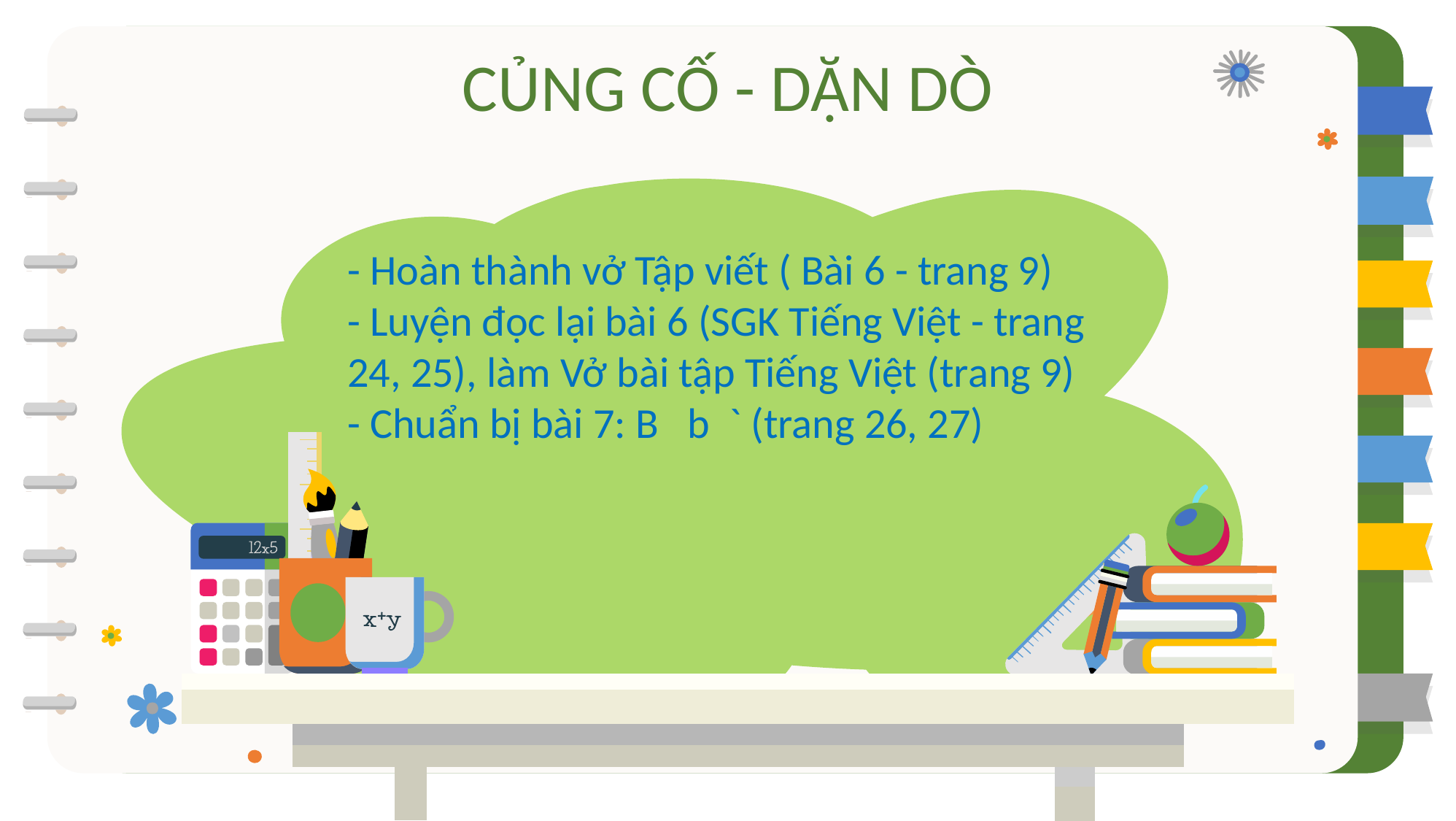

CỦNG CỐ - DẶN DÒ

- Hoàn thành vở Tập viết ( Bài 6 - trang 9)
- Luyện đọc lại bài 6 (SGK Tiếng Việt - trang 24, 25), làm Vở bài tập Tiếng Việt (trang 9)
- Chuẩn bị bài 7: B   b  ` (trang 26, 27)